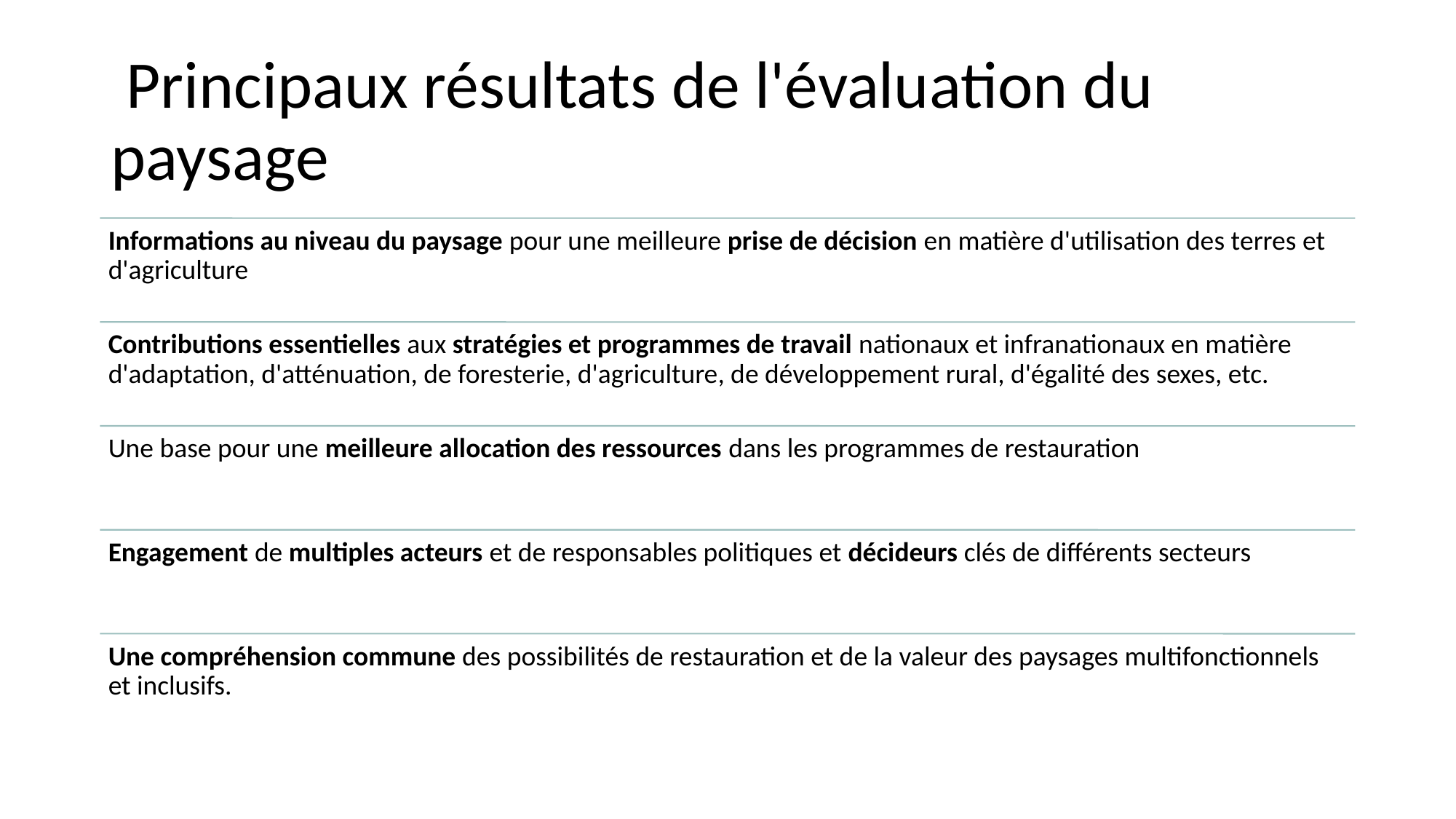

# Principaux résultats de l'évaluation du paysage
Informations au niveau du paysage pour une meilleure prise de décision en matière d'utilisation des terres et d'agriculture
Contributions essentielles aux stratégies et programmes de travail nationaux et infranationaux en matière d'adaptation, d'atténuation, de foresterie, d'agriculture, de développement rural, d'égalité des sexes, etc.
Une base pour une meilleure allocation des ressources dans les programmes de restauration
Engagement de multiples acteurs et de responsables politiques et décideurs clés de différents secteurs
Une compréhension commune des possibilités de restauration et de la valeur des paysages multifonctionnels et inclusifs.